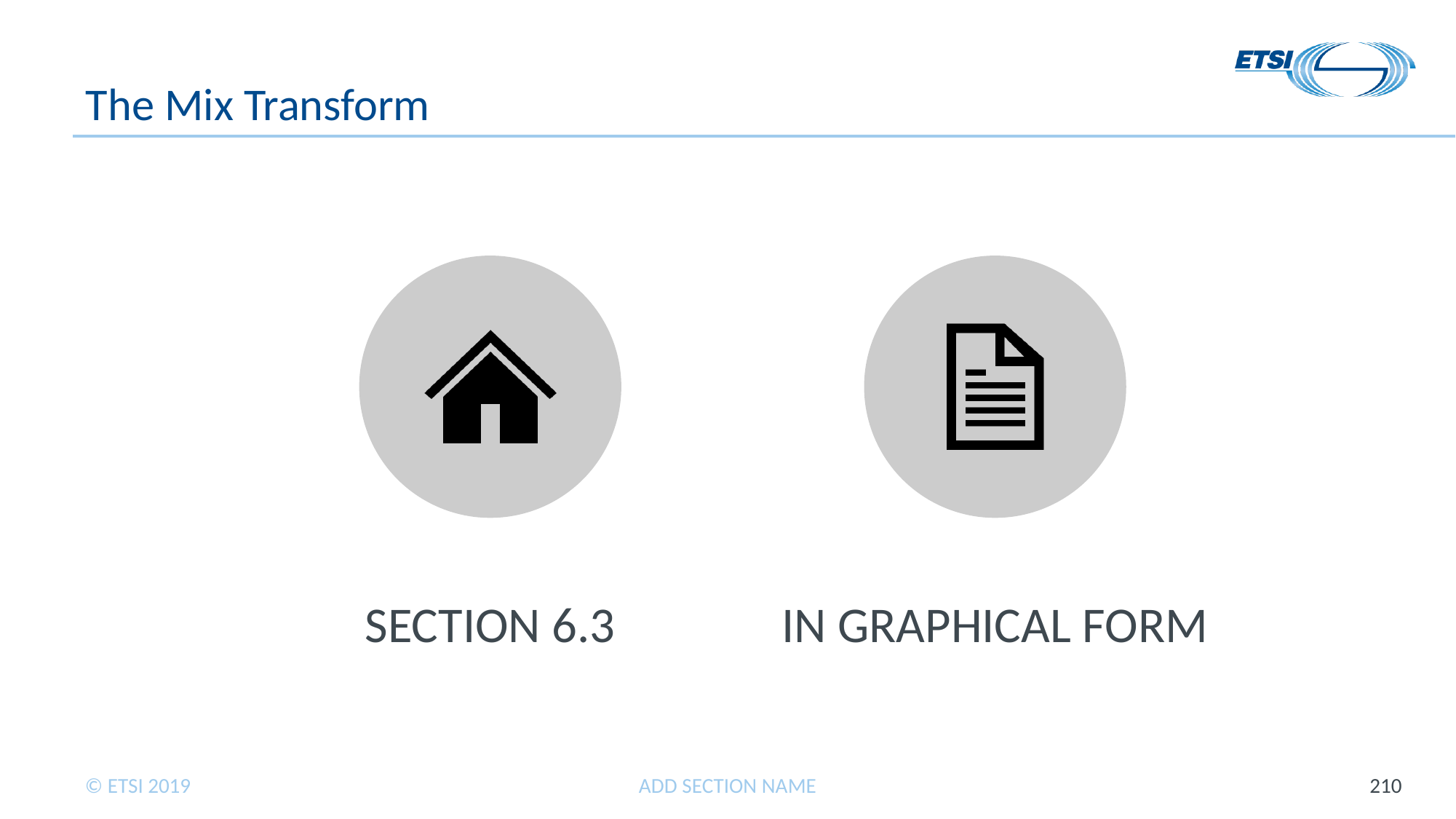

# The Mix Transform
Section 6.3
In graphical form
ADD SECTION NAME